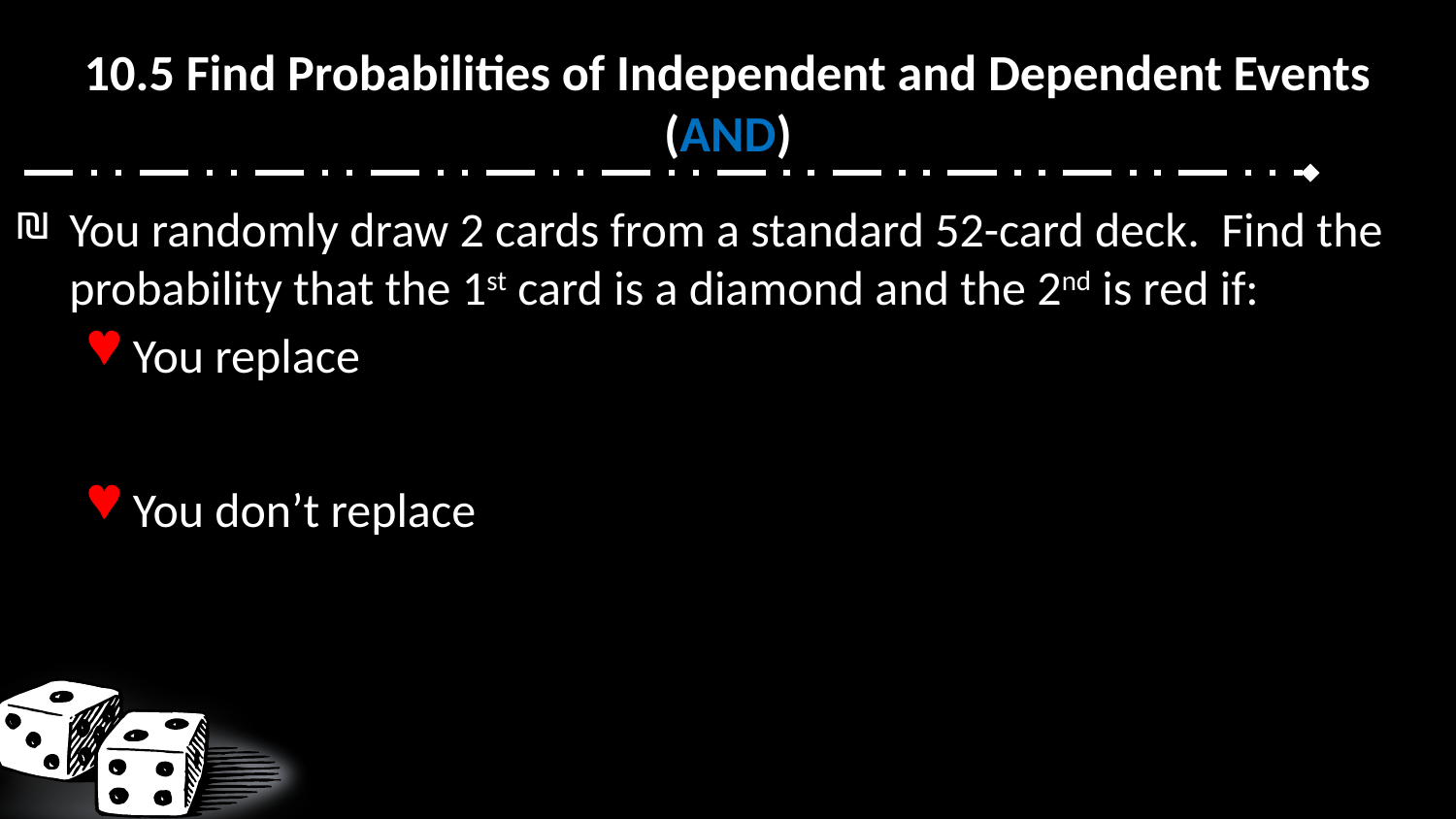

# 10.5 Find Probabilities of Independent and Dependent Events (AND)
You randomly draw 2 cards from a standard 52-card deck.  Find the probability that the 1st card is a diamond and the 2nd is red if:
You replace

You don’t replace